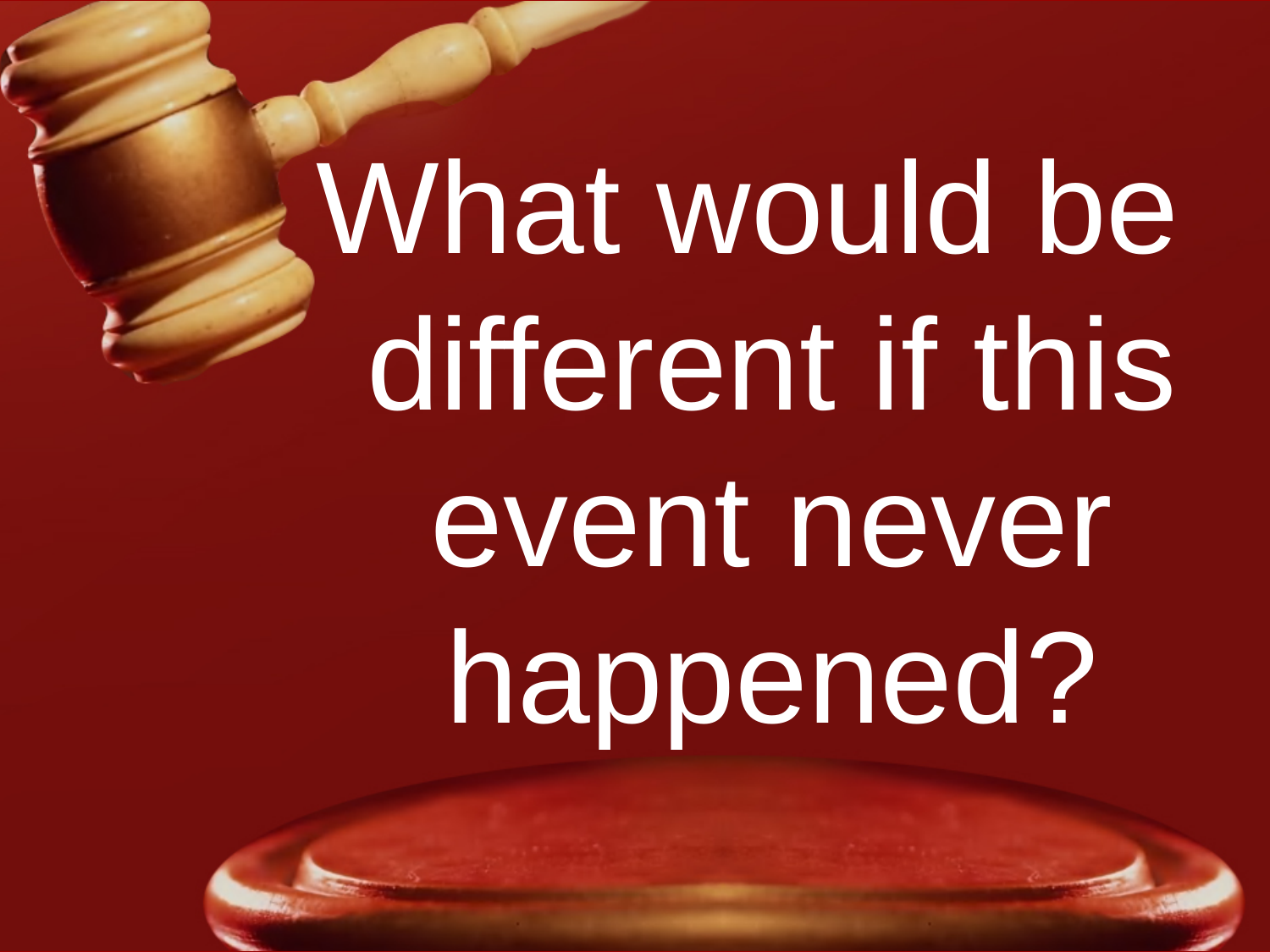

What would be different if this event never happened?